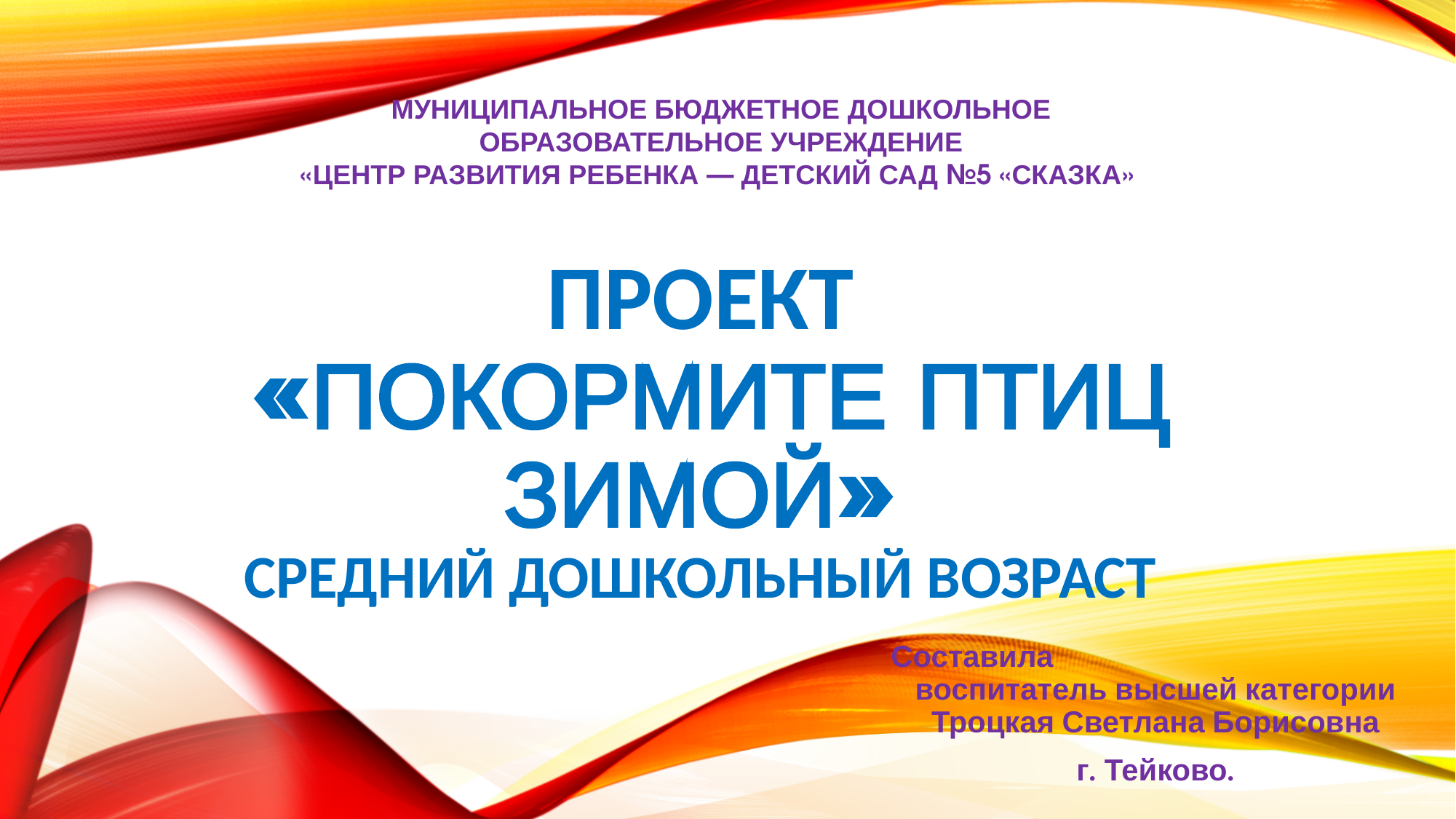

МУНИЦИПАЛЬНОЕ БЮДЖЕТНОЕ ДОШКОЛЬНОЕ
ОБРАЗОВАТЕЛЬНОЕ УЧРЕЖДЕНИЕ
«ЦЕНТР РАЗВИТИЯ РЕБЕНКА — ДЕТСКИЙ САД №5 «СКАЗКА»
# Проект «Покормите птиц зимой» Средний дошкольный возраст
Составила                                                 воспитатель высшей категории Троцкая Светлана Борисовна
г. Тейково.